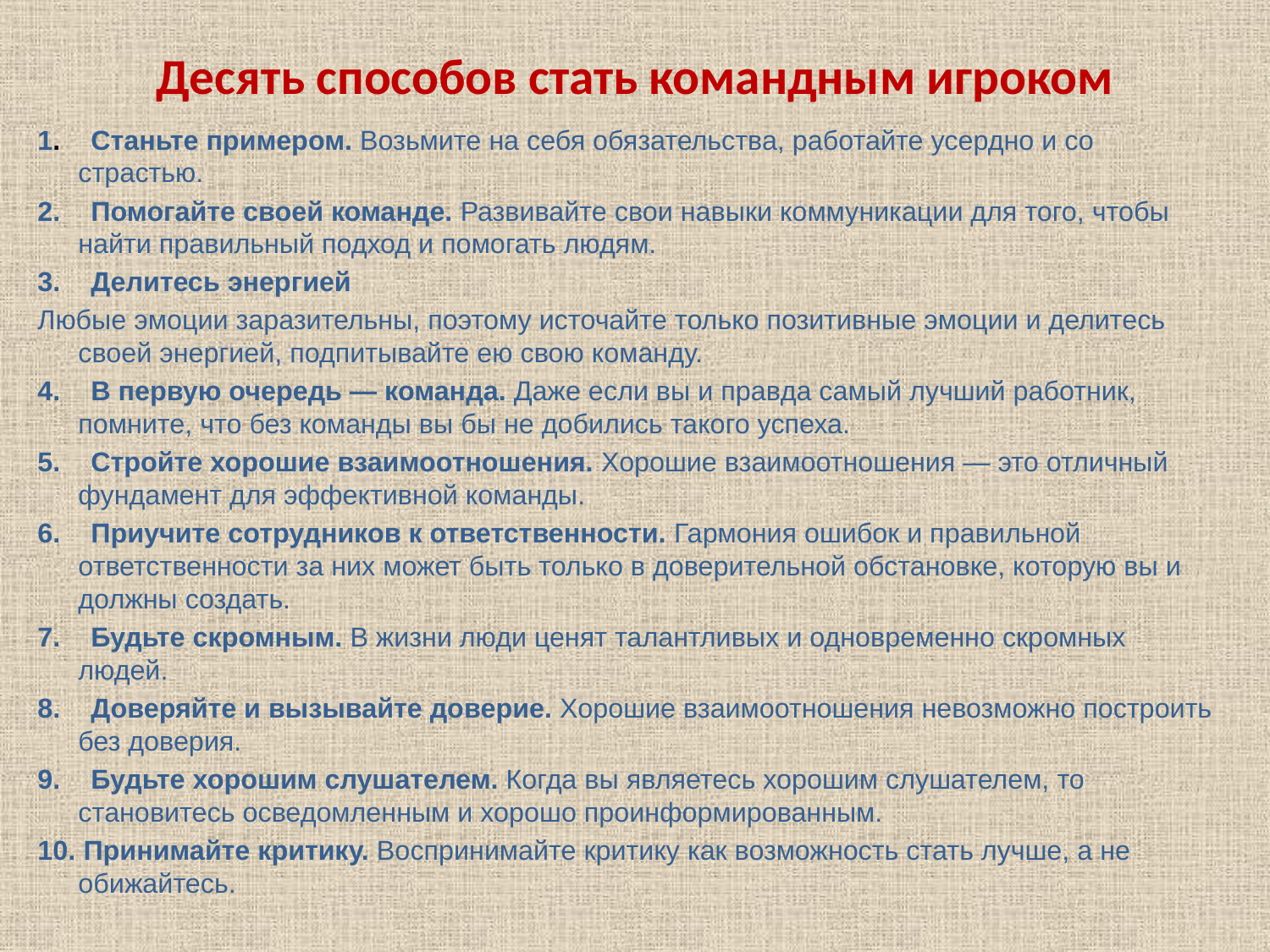

# Десять способов стать командным игроком
1.    Станьте примером. Возьмите на себя обязательства, работайте усердно и со страстью.
2.    Помогайте своей команде. Развивайте свои навыки коммуникации для того, чтобы найти правильный подход и помогать людям.
3.    Делитесь энергией
Любые эмоции заразительны, поэтому источайте только позитивные эмоции и делитесь своей энергией, подпитывайте ею свою команду.
4.    В первую очередь — команда. Даже если вы и правда самый лучший работник, помните, что без команды вы бы не добились такого успеха.
5.    Стройте хорошие взаимоотношения. Хорошие взаимоотношения — это отличный фундамент для эффективной команды.
6.    Приучите сотрудников к ответственности. Гармония ошибок и правильной ответственности за них может быть только в доверительной обстановке, которую вы и должны создать.
7.    Будьте скромным. В жизни люди ценят талантливых и одновременно скромных людей.
8.    Доверяйте и вызывайте доверие. Хорошие взаимоотношения невозможно построить без доверия.
9.    Будьте хорошим слушателем. Когда вы являетесь хорошим слушателем, то становитесь осведомленным и хорошо проинформированным.
10. Принимайте критику. Воспринимайте критику как возможность стать лучше, а не обижайтесь.